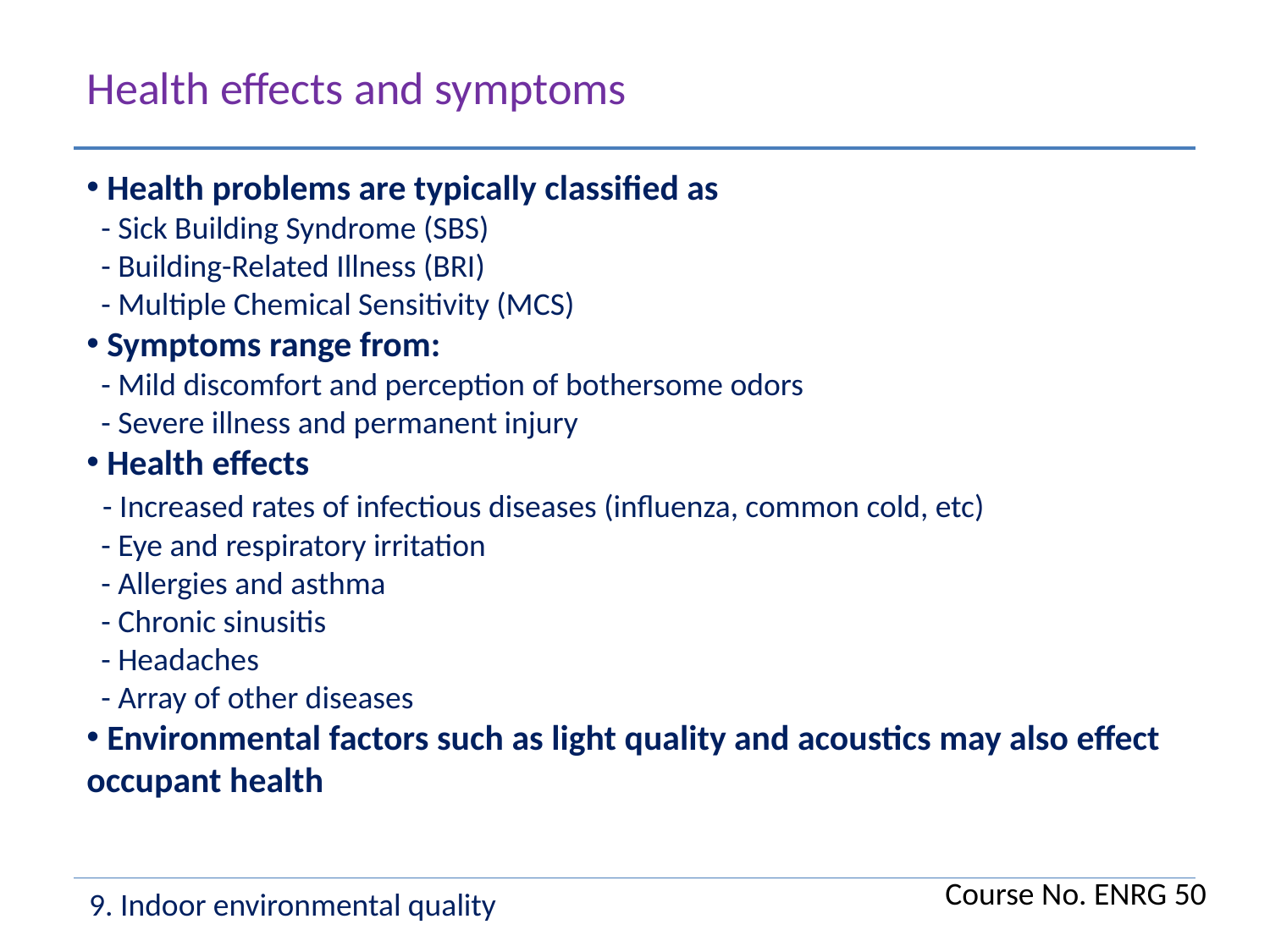

Health effects and symptoms
 Health problems are typically classified as
  - Sick Building Syndrome (SBS)
  - Building-Related Illness (BRI)
  - Multiple Chemical Sensitivity (MCS)
 Symptoms range from:
  - Mild discomfort and perception of bothersome odors
  - Severe illness and permanent injury
 Health effects
  - Increased rates of infectious diseases (influenza, common cold, etc)
  - Eye and respiratory irritation
  - Allergies and asthma
  - Chronic sinusitis
  - Headaches
  - Array of other diseases
 Environmental factors such as light quality and acoustics may also effect occupant health
Course No. ENRG 50
9. Indoor environmental quality